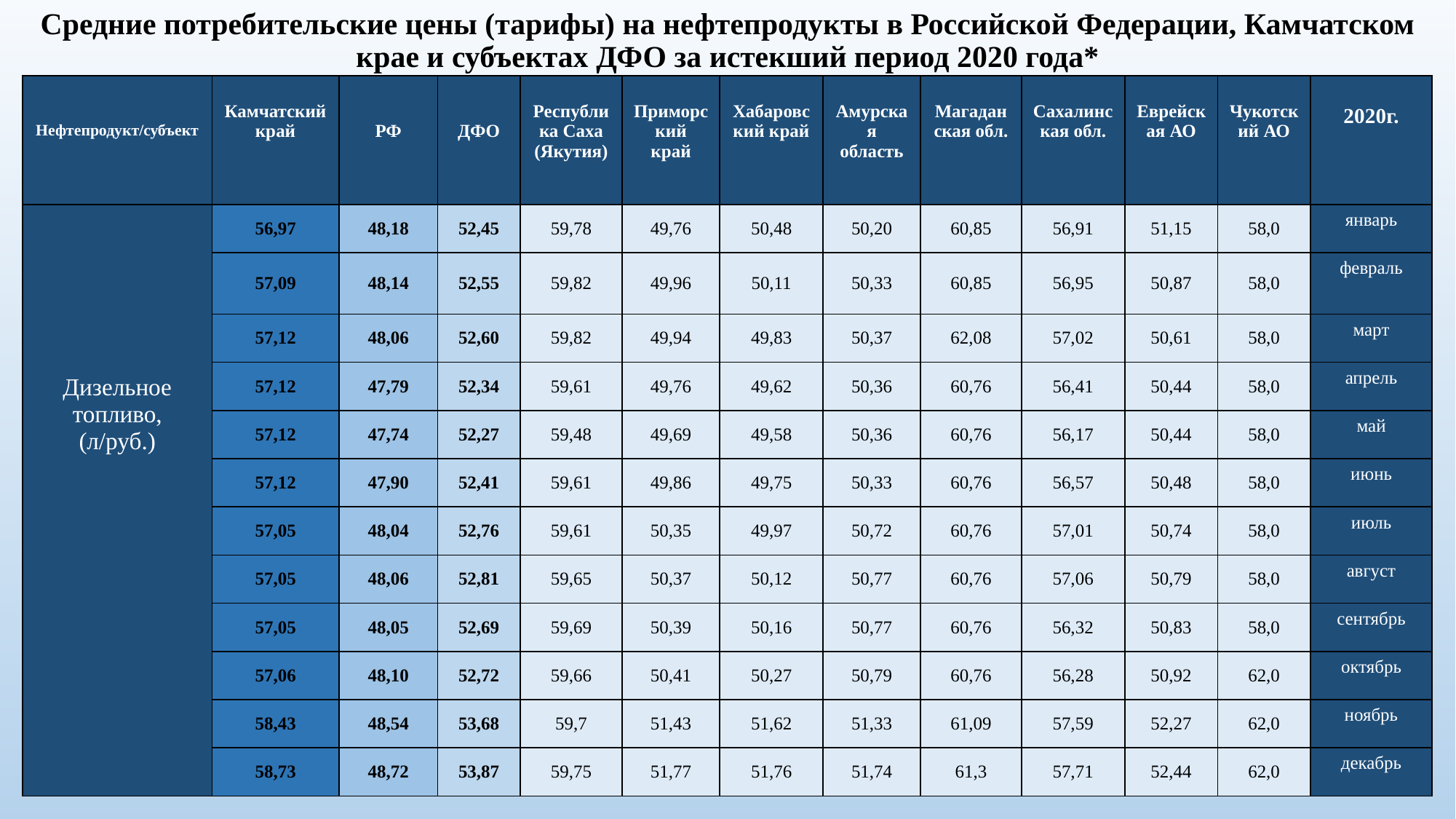

# Средние потребительские цены (тарифы) на нефтепродукты в Российской Федерации, Камчатском крае и субъектах ДФО за истекший период 2020 года*
| Нефтепродукт/субъект | Камчатский край | РФ | ДФО | Республика Саха (Якутия) | Приморский край | Хабаровский край | Амурская область | Магаданская обл. | Сахалинская обл. | Еврейская АО | Чукотский АО | 2020г. |
| --- | --- | --- | --- | --- | --- | --- | --- | --- | --- | --- | --- | --- |
| Дизельное топливо, (л/руб.) | 56,97 | 48,18 | 52,45 | 59,78 | 49,76 | 50,48 | 50,20 | 60,85 | 56,91 | 51,15 | 58,0 | январь |
|  | 57,09 | 48,14 | 52,55 | 59,82 | 49,96 | 50,11 | 50,33 | 60,85 | 56,95 | 50,87 | 58,0 | февраль |
|  | 57,12 | 48,06 | 52,60 | 59,82 | 49,94 | 49,83 | 50,37 | 62,08 | 57,02 | 50,61 | 58,0 | март |
|  | 57,12 | 47,79 | 52,34 | 59,61 | 49,76 | 49,62 | 50,36 | 60,76 | 56,41 | 50,44 | 58,0 | апрель |
|  | 57,12 | 47,74 | 52,27 | 59,48 | 49,69 | 49,58 | 50,36 | 60,76 | 56,17 | 50,44 | 58,0 | май |
|  | 57,12 | 47,90 | 52,41 | 59,61 | 49,86 | 49,75 | 50,33 | 60,76 | 56,57 | 50,48 | 58,0 | июнь |
|  | 57,05 | 48,04 | 52,76 | 59,61 | 50,35 | 49,97 | 50,72 | 60,76 | 57,01 | 50,74 | 58,0 | июль |
|  | 57,05 | 48,06 | 52,81 | 59,65 | 50,37 | 50,12 | 50,77 | 60,76 | 57,06 | 50,79 | 58,0 | август |
|  | 57,05 | 48,05 | 52,69 | 59,69 | 50,39 | 50,16 | 50,77 | 60,76 | 56,32 | 50,83 | 58,0 | сентябрь |
|  | 57,06 | 48,10 | 52,72 | 59,66 | 50,41 | 50,27 | 50,79 | 60,76 | 56,28 | 50,92 | 62,0 | октябрь |
|  | 58,43 | 48,54 | 53,68 | 59,7 | 51,43 | 51,62 | 51,33 | 61,09 | 57,59 | 52,27 | 62,0 | ноябрь |
|  | 58,73 | 48,72 | 53,87 | 59,75 | 51,77 | 51,76 | 51,74 | 61,3 | 57,71 | 52,44 | 62,0 | декабрь |